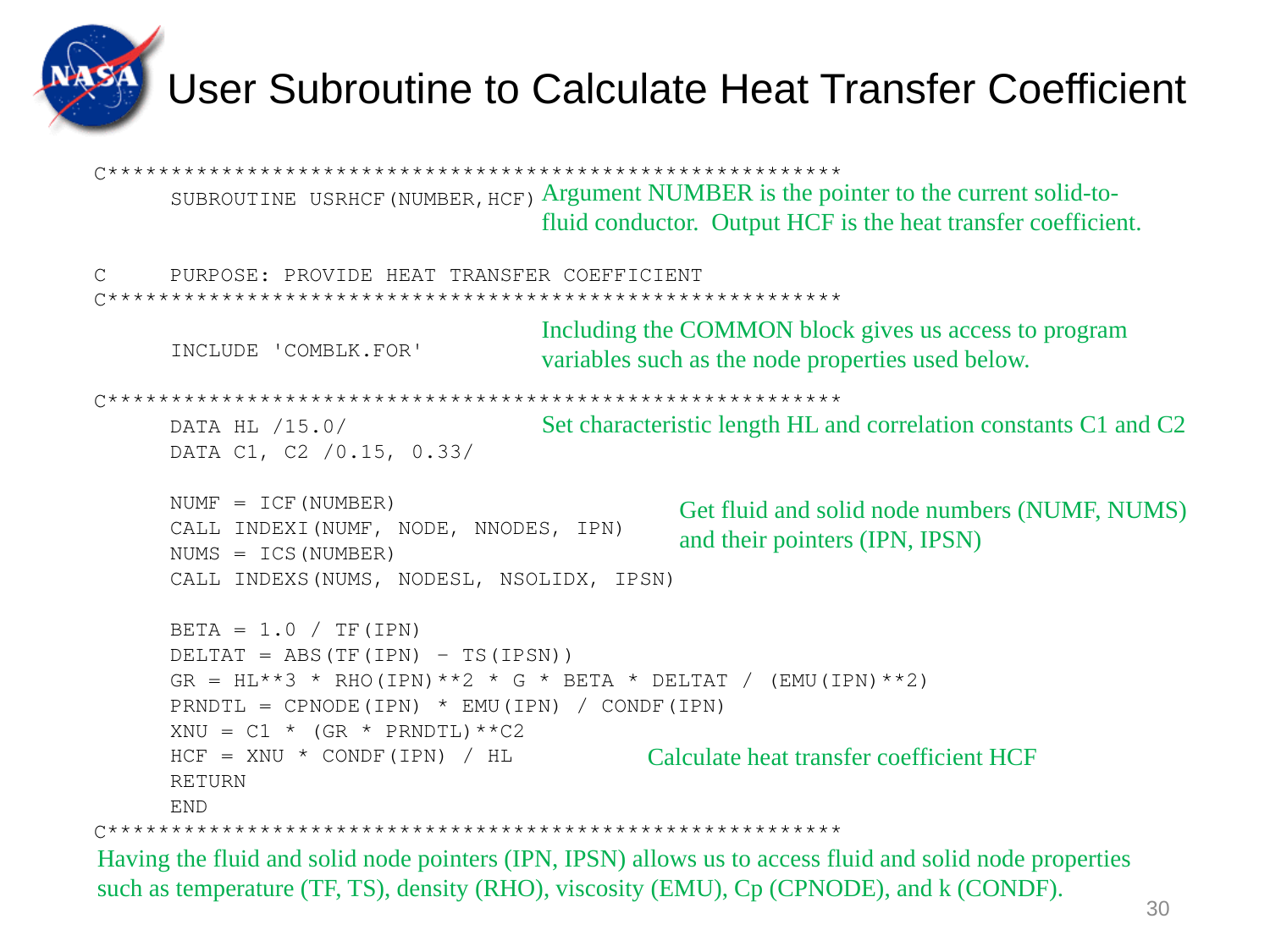

User Subroutine to Calculate Heat Transfer Coefficient
C**********************************************************
      SUBROUTINE USRHCF(NUMBER,HCF)

C     PURPOSE: PROVIDE HEAT TRANSFER COEFFICIENT
C**********************************************************

      INCLUDE 'COMBLK.FOR'

C**********************************************************
      DATA HL /15.0/
      DATA C1, C2 /0.15, 0.33/

      NUMF = ICF(NUMBER)
      CALL INDEXI(NUMF, NODE, NNODES, IPN)
      NUMS = ICS(NUMBER)
      CALL INDEXS(NUMS, NODESL, NSOLIDX, IPSN)

      BETA = 1.0 / TF(IPN)
      DELTAT = ABS(TF(IPN) - TS(IPSN))
      GR = HL**3 * RHO(IPN)**2 * G * BETA * DELTAT / (EMU(IPN)**2)
      PRNDTL = CPNODE(IPN) * EMU(IPN) / CONDF(IPN)
      XNU = C1 * (GR * PRNDTL)**C2
      HCF = XNU * CONDF(IPN) / HL
      RETURN
      END
C**********************************************************
Argument NUMBER is the pointer to the current solid-to-fluid conductor.  Output HCF is the heat transfer coefficient.
Including the COMMON block gives us access to program variables such as the node properties used below.
Set characteristic length HL and correlation constants C1 and C2
Get fluid and solid node numbers (NUMF, NUMS) and their pointers (IPN, IPSN)
Calculate heat transfer coefficient HCF
Having the fluid and solid node pointers (IPN, IPSN) allows us to access fluid and solid node properties such as temperature (TF, TS), density (RHO), viscosity (EMU), Cp (CPNODE), and k (CONDF).
30